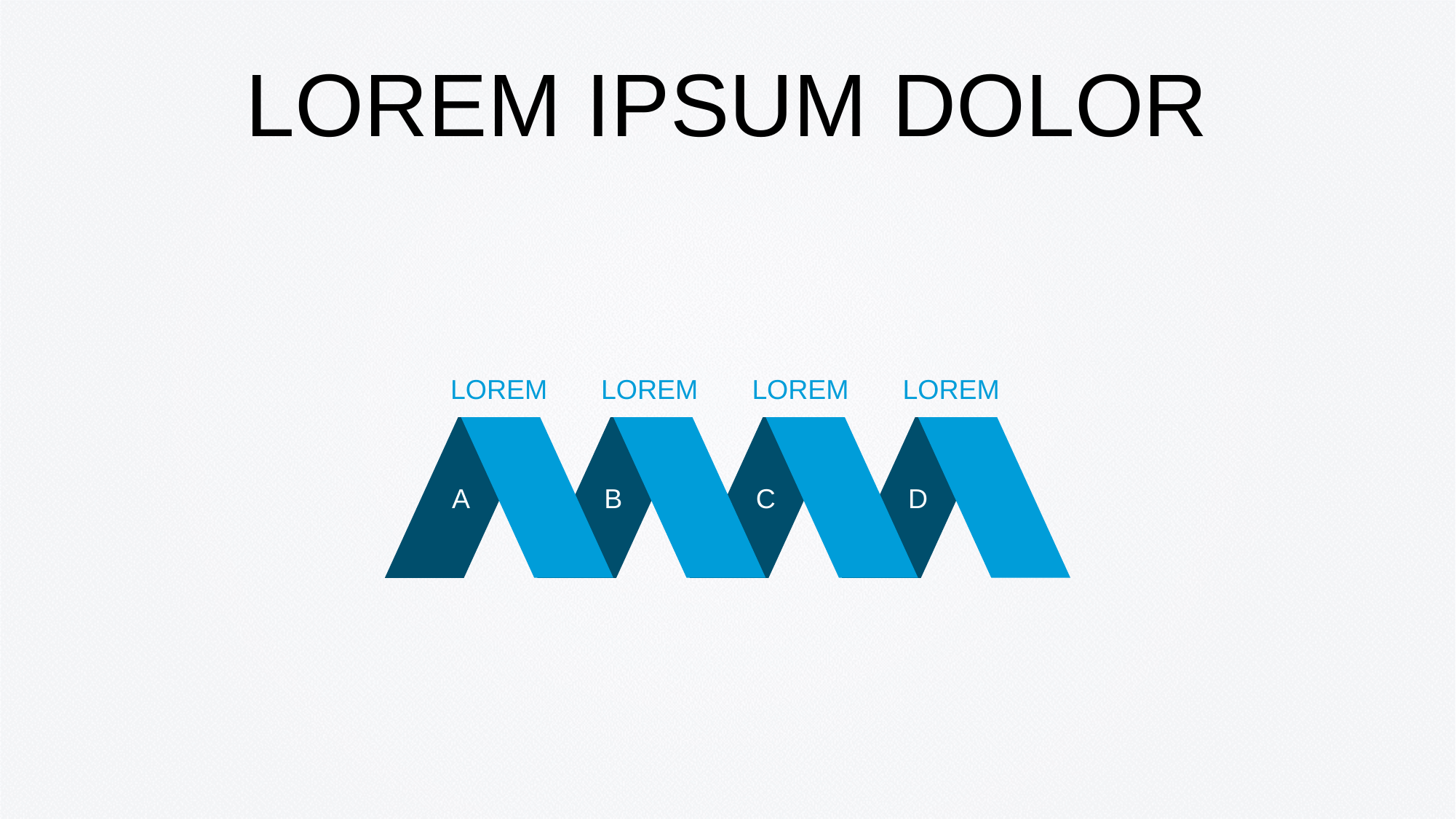

# LOREM IPSUM DOLOR
LOREM
LOREM
LOREM
LOREM
A

B

C

D